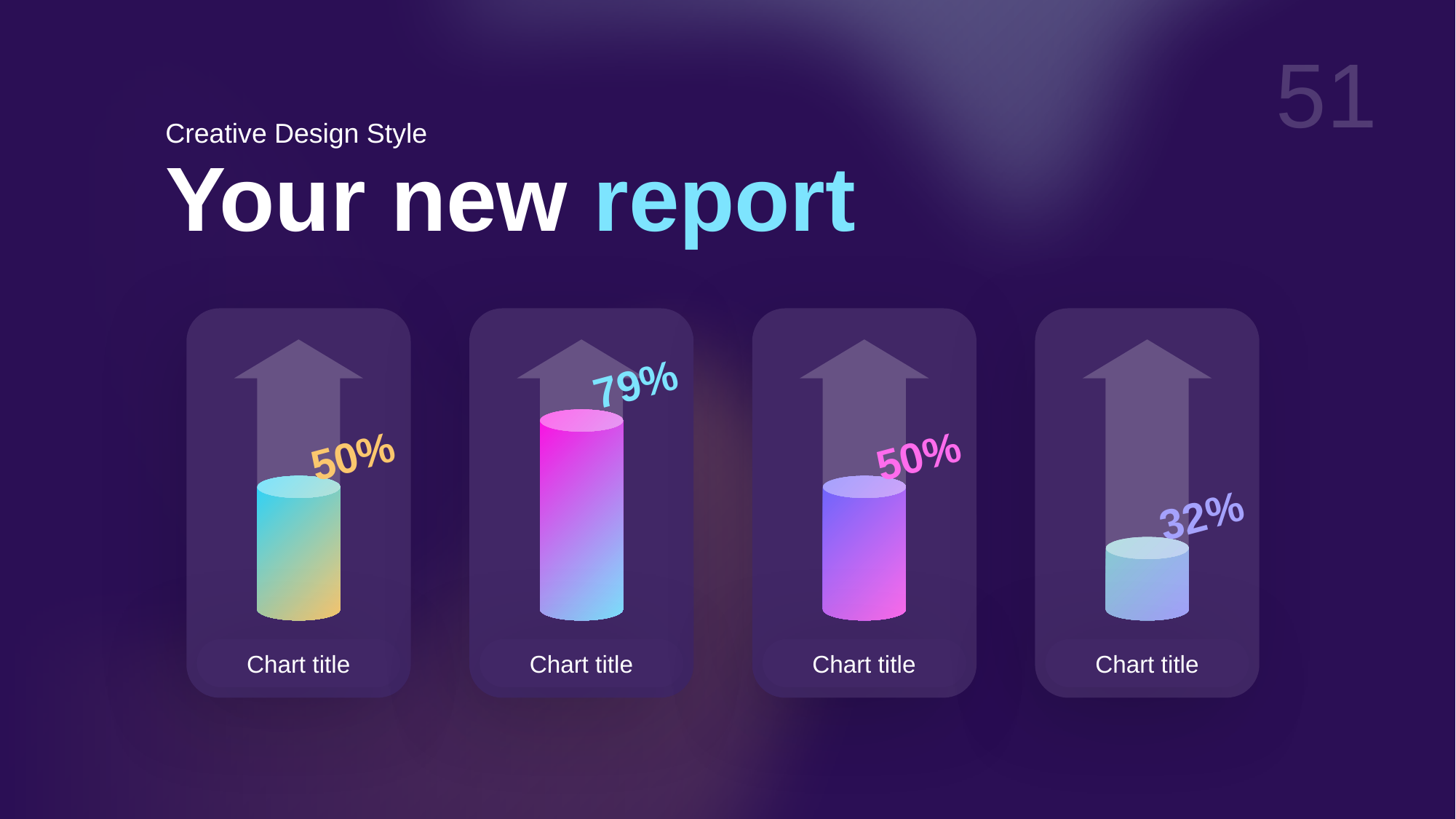

Creative Design Style
Your new report

79%
50%
50%
32%
Chart title
Chart title
Chart title
Chart title